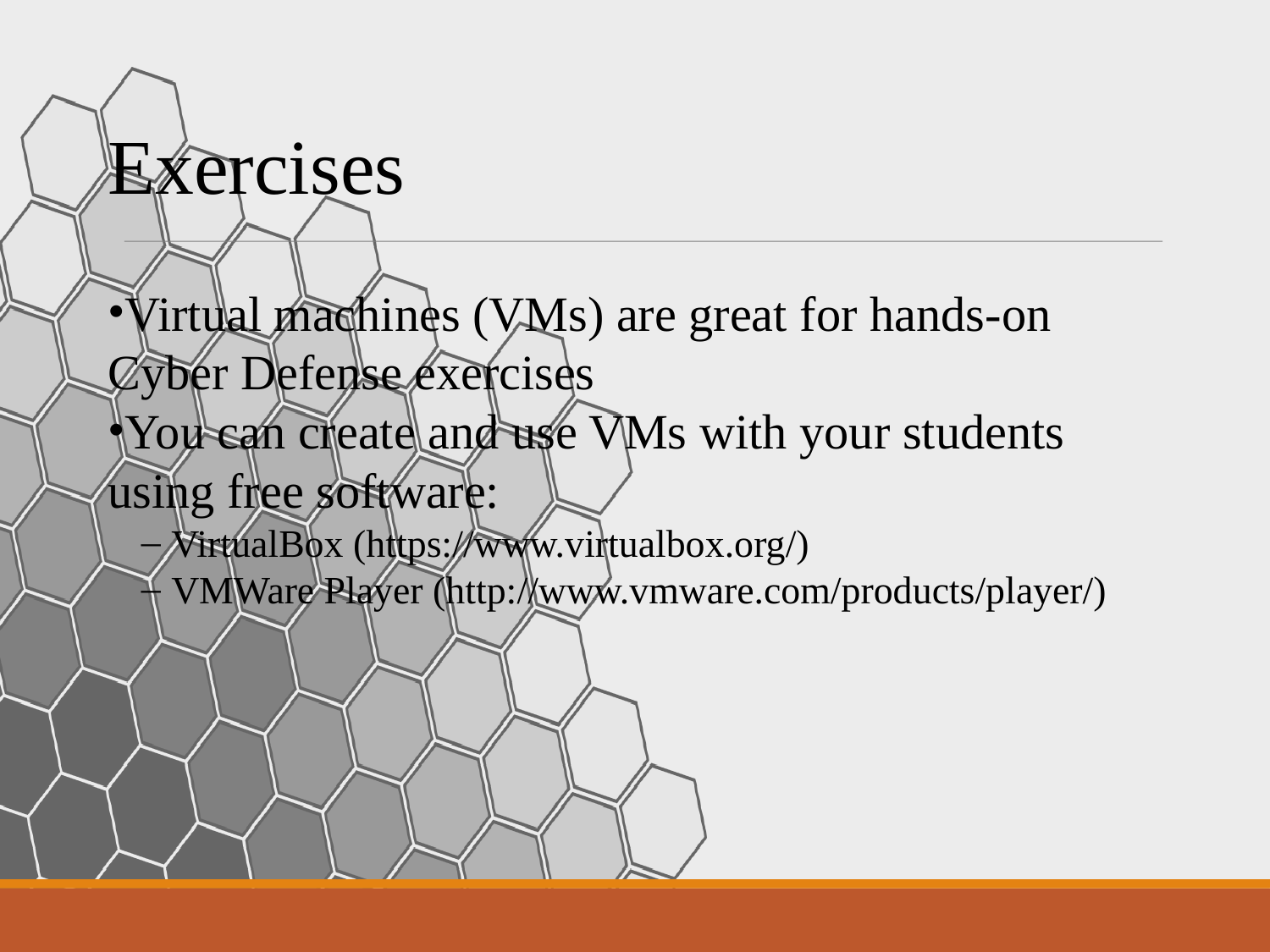

Exercises
Virtual machines (VMs) are great for hands-on Cyber Defense exercises
You can create and use VMs with your students using free software:
VirtualBox (https://www.virtualbox.org/)
VMWare Player (http://www.vmware.com/products/player/)